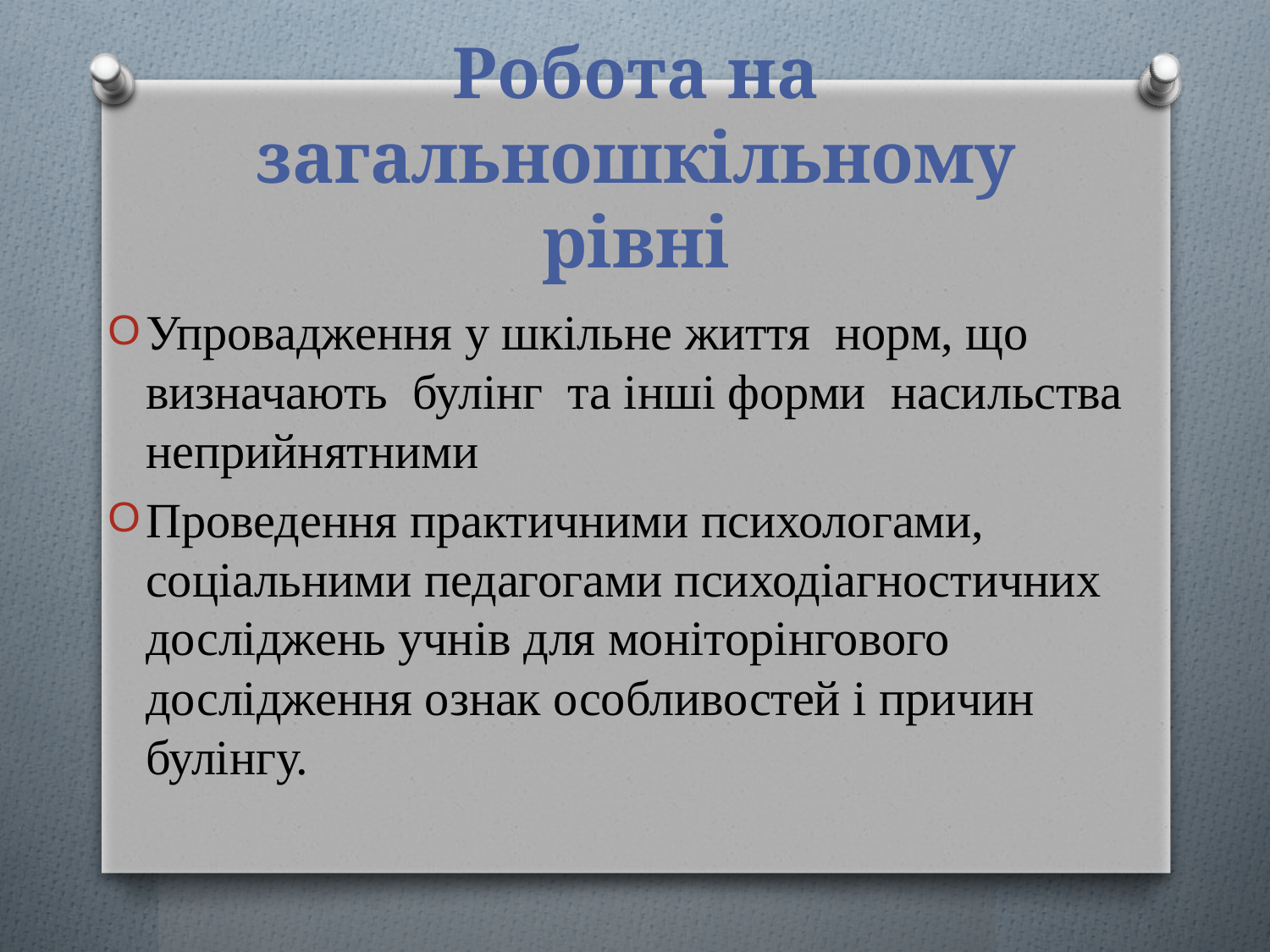

# Робота на загальношкільному рівні
Упровадження у шкільне життя  норм, що визначають  булінг  та інші форми  насильства неприйнятними
Проведення практичними психологами, соціальними педагогами психодіагностичних  досліджень учнів для моніторінгового дослідження ознак особливостей і причин булінгу.